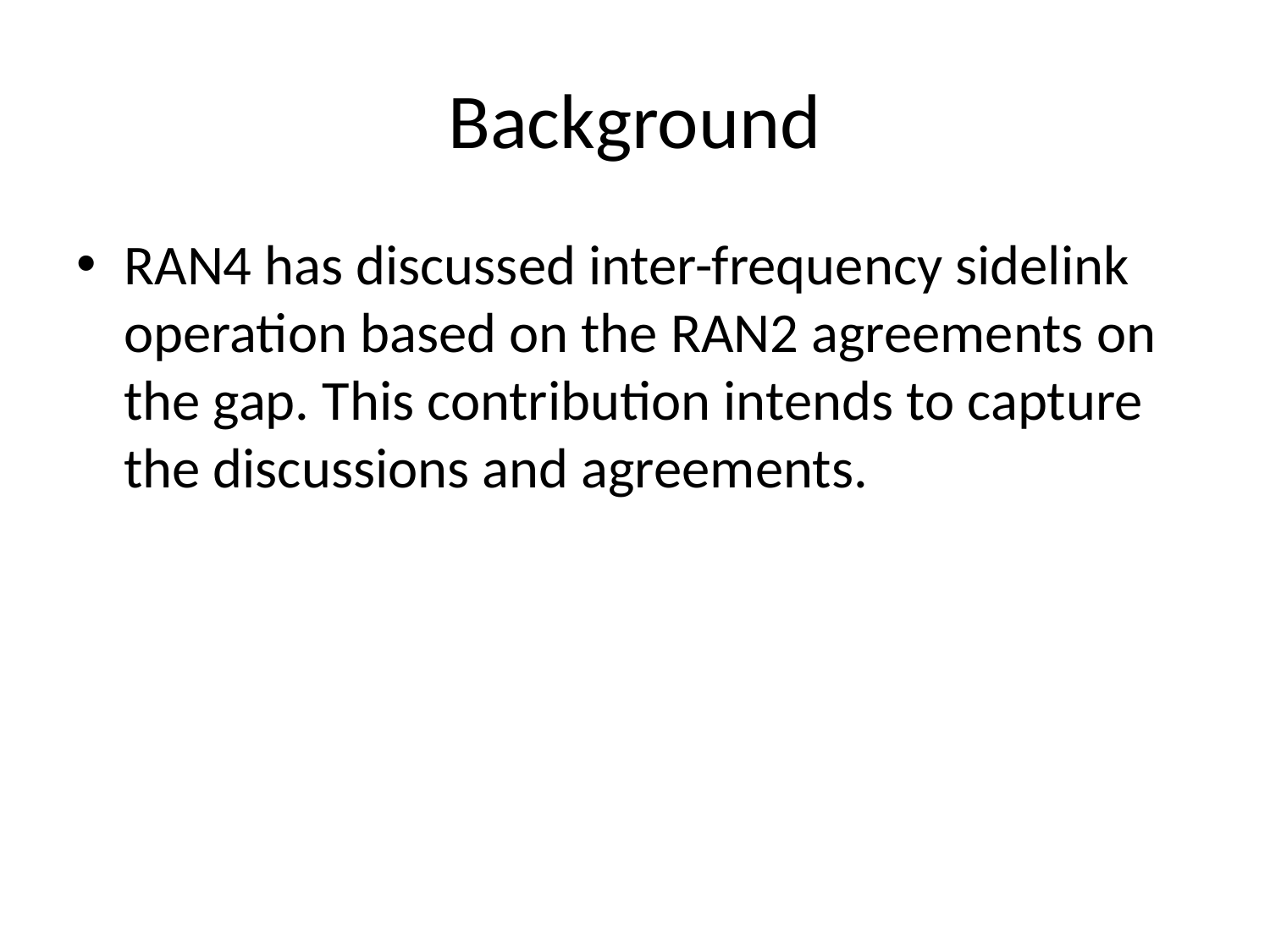

# Background
RAN4 has discussed inter-frequency sidelink operation based on the RAN2 agreements on the gap. This contribution intends to capture the discussions and agreements.